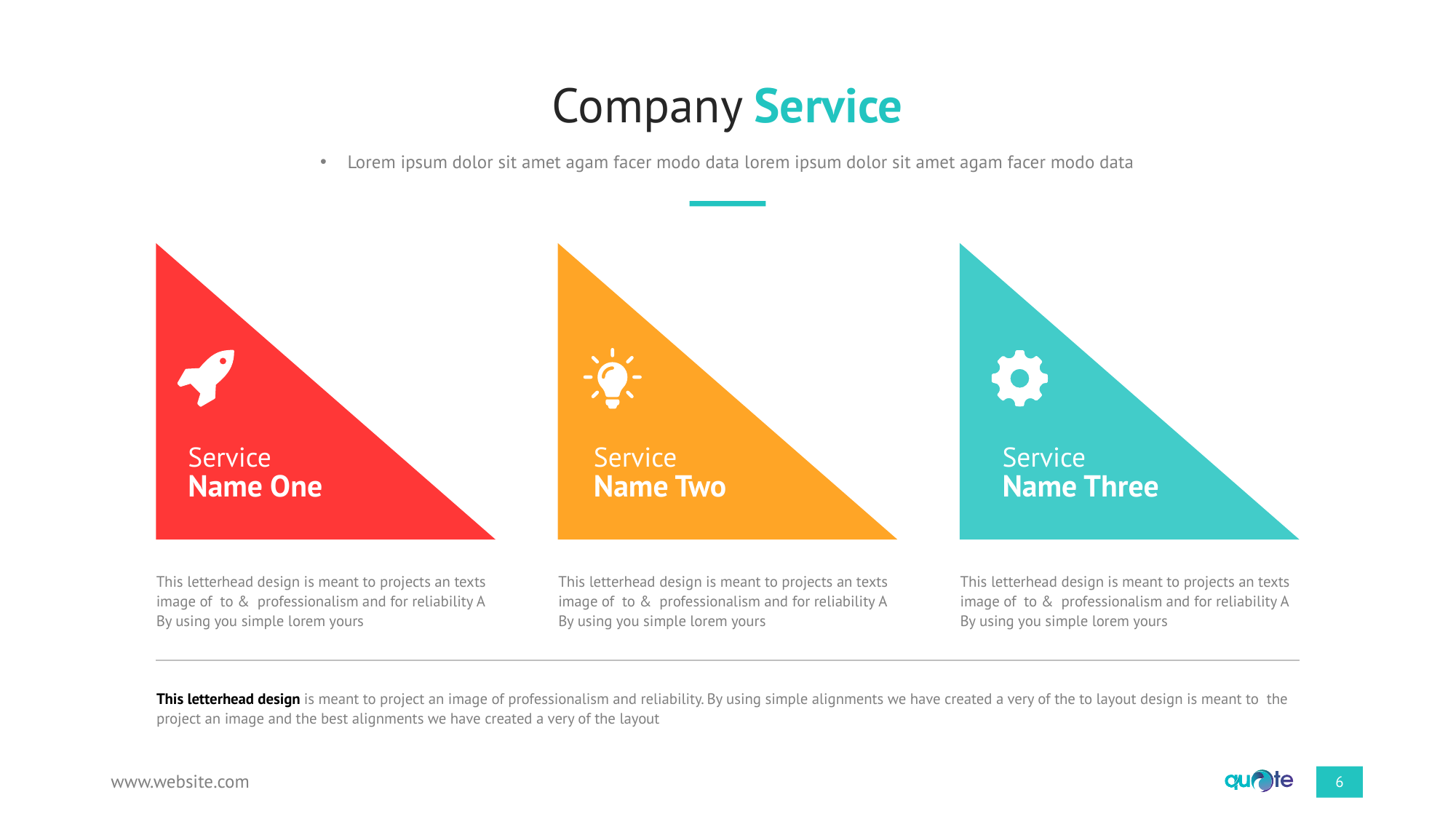

# Company Service
Lorem ipsum dolor sit amet agam facer modo data lorem ipsum dolor sit amet agam facer modo data

Service
Name One
Service
Name Two
Service
Name Three
This letterhead design is meant to projects an texts image of  to &  professionalism and for reliability A By using you simple lorem yours
This letterhead design is meant to projects an texts image of  to &  professionalism and for reliability A By using you simple lorem yours
This letterhead design is meant to projects an texts image of  to &  professionalism and for reliability A By using you simple lorem yours
This letterhead design is meant to project an image of professionalism and reliability. By using simple alignments we have created a very of the to layout design is meant to  the project an image and the best alignments we have created a very of the layout
www.website.com
6